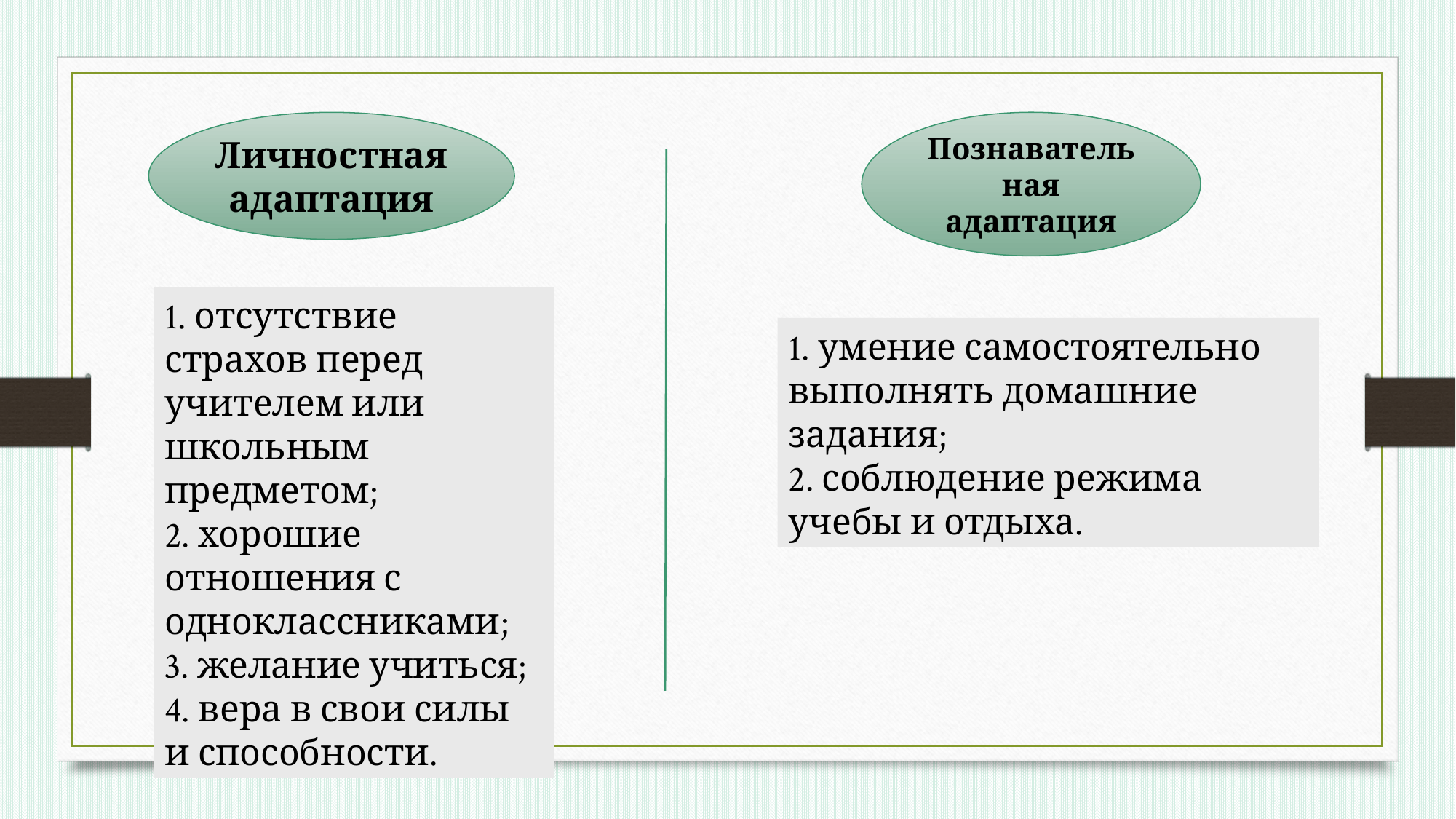

Личностная адаптация
Познавательная адаптация
1. отсутствие страхов перед учителем или школьным предметом;
2. хорошие отношения с одноклассниками;
3. желание учиться;
4. вера в свои силы и способности.
1. умение самостоятельно выполнять домашние задания;
2. соблюдение режима учебы и отдыха.